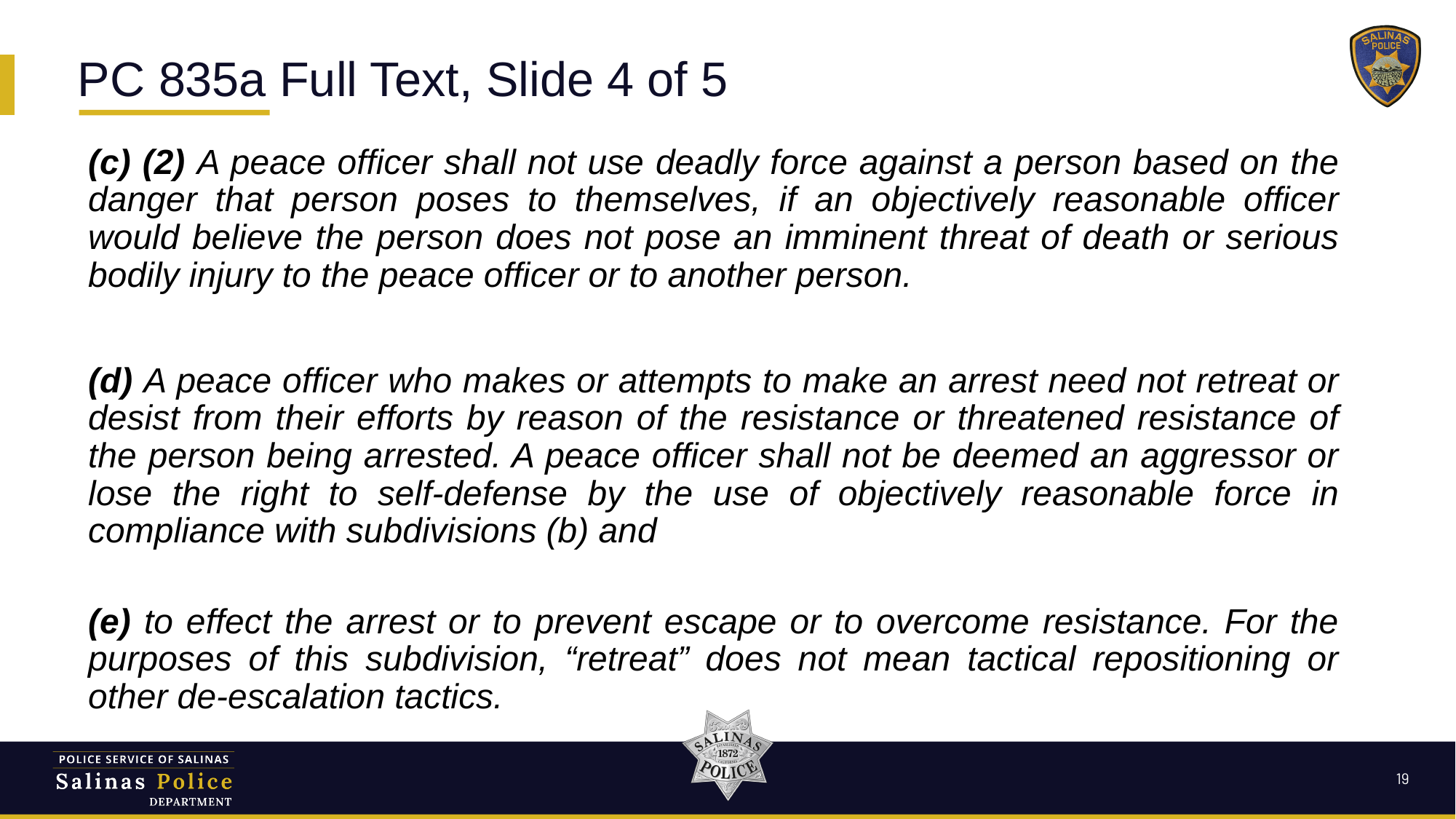

PC 835a Full Text, Slide 4 of 5
(c) (2) A peace officer shall not use deadly force against a person based on the danger that person poses to themselves, if an objectively reasonable officer would believe the person does not pose an imminent threat of death or serious bodily injury to the peace officer or to another person.

(d) A peace officer who makes or attempts to make an arrest need not retreat or desist from their efforts by reason of the resistance or threatened resistance of the person being arrested. A peace officer shall not be deemed an aggressor or lose the right to self-defense by the use of objectively reasonable force in compliance with subdivisions (b) and
(e) to effect the arrest or to prevent escape or to overcome resistance. For the purposes of this subdivision, “retreat” does not mean tactical repositioning or other de-escalation tactics.